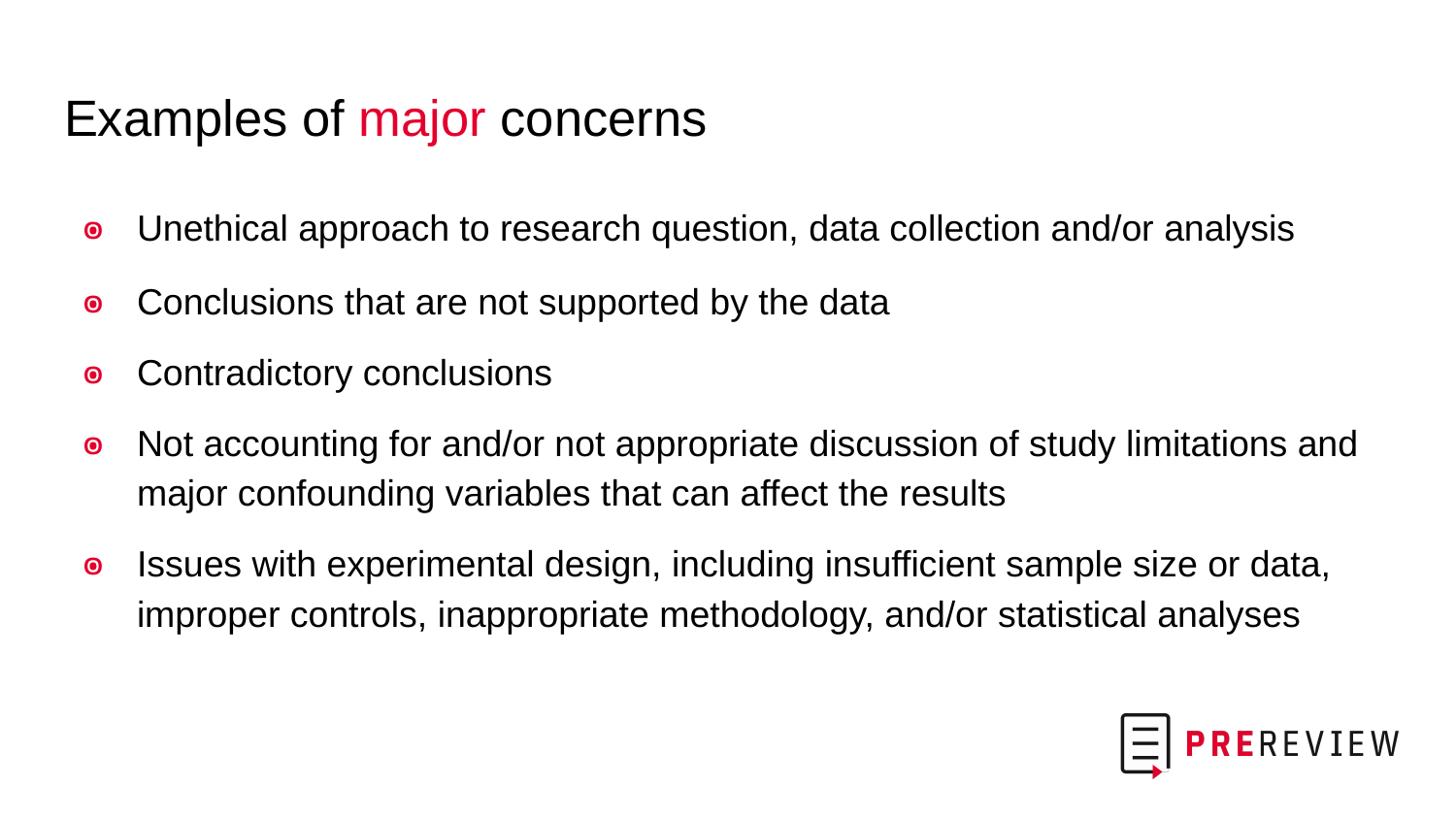

# Examples of major concerns
Unethical approach to research question, data collection and/or analysis
Conclusions that are not supported by the data
Contradictory conclusions
Not accounting for and/or not appropriate discussion of study limitations and major confounding variables that can affect the results
Issues with experimental design, including insufficient sample size or data, improper controls, inappropriate methodology, and/or statistical analyses